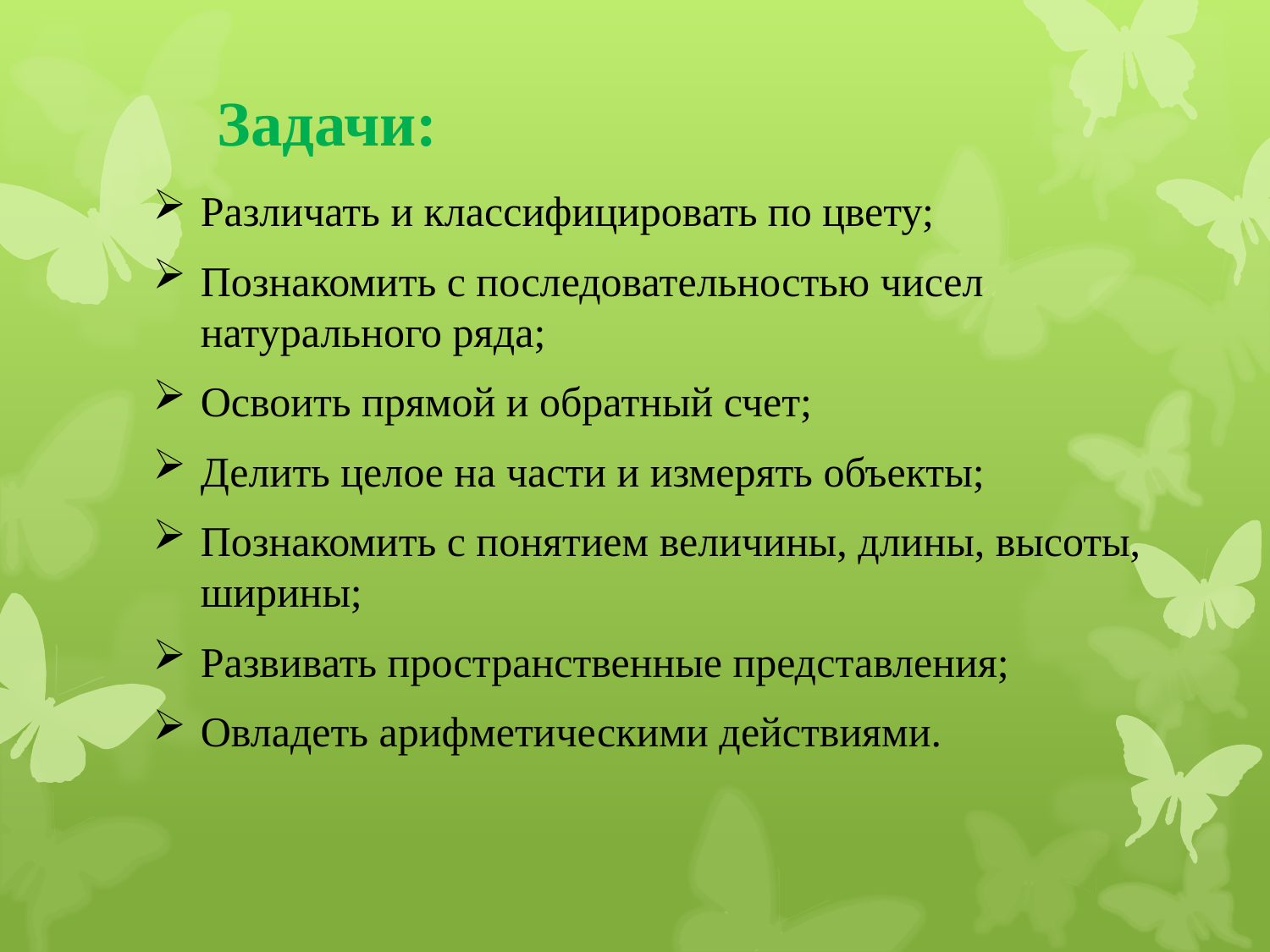

Задачи:

Различать и классифицировать по цвету;
Познакомить с последовательностью чисел натурального ряда;
Освоить прямой и обратный счет;
Делить целое на части и измерять объекты;
Познакомить с понятием величины, длины, высоты, ширины;
Развивать пространственные представления;
Овладеть арифметическими действиями.